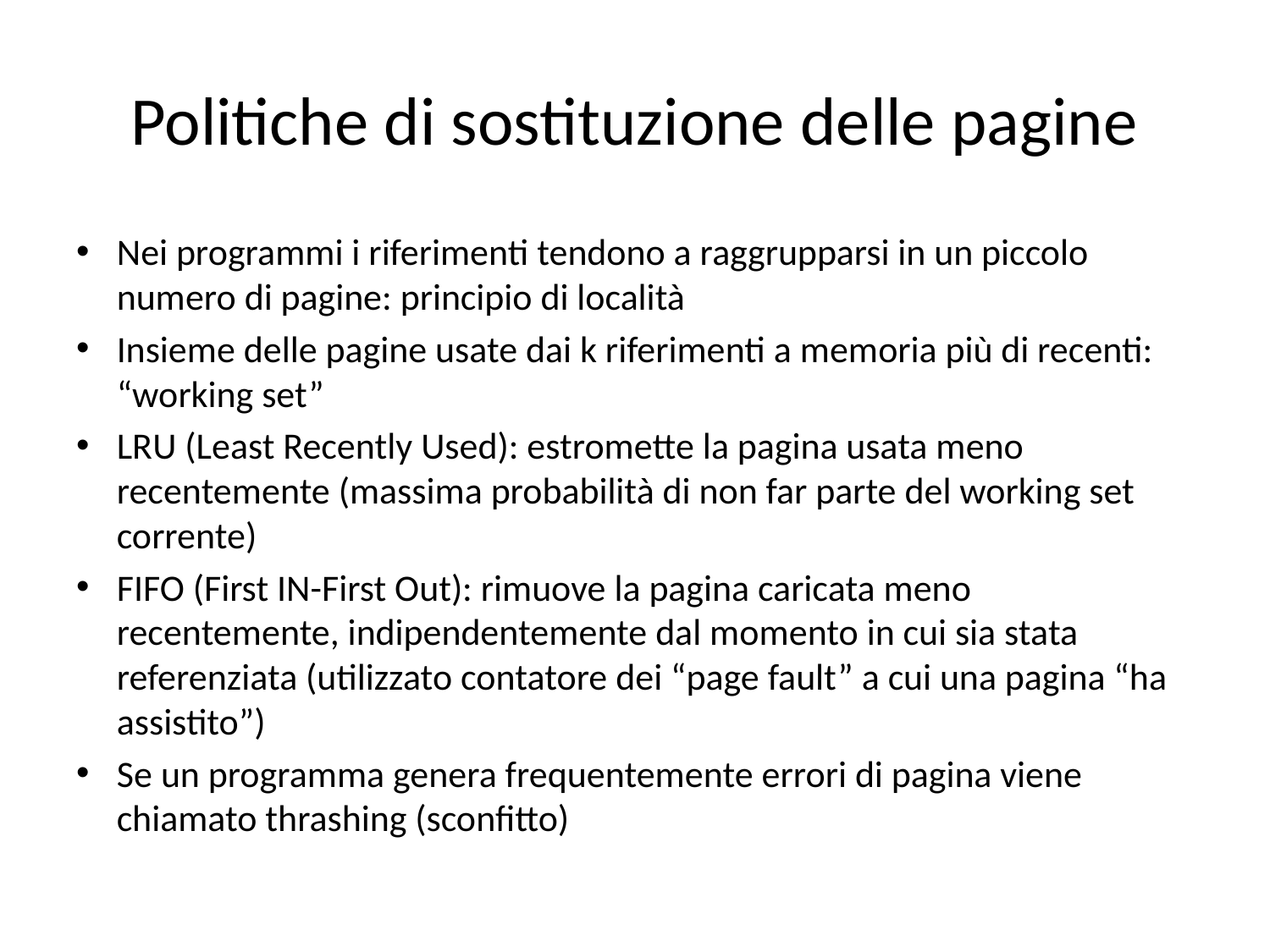

# Politiche di sostituzione delle pagine
Nei programmi i riferimenti tendono a raggrupparsi in un piccolo numero di pagine: principio di località
Insieme delle pagine usate dai k riferimenti a memoria più di recenti: “working set”
LRU (Least Recently Used): estromette la pagina usata meno recentemente (massima probabilità di non far parte del working set corrente)
FIFO (First IN-First Out): rimuove la pagina caricata meno recentemente, indipendentemente dal momento in cui sia stata referenziata (utilizzato contatore dei “page fault” a cui una pagina “ha assistito”)
Se un programma genera frequentemente errori di pagina viene chiamato thrashing (sconfitto)